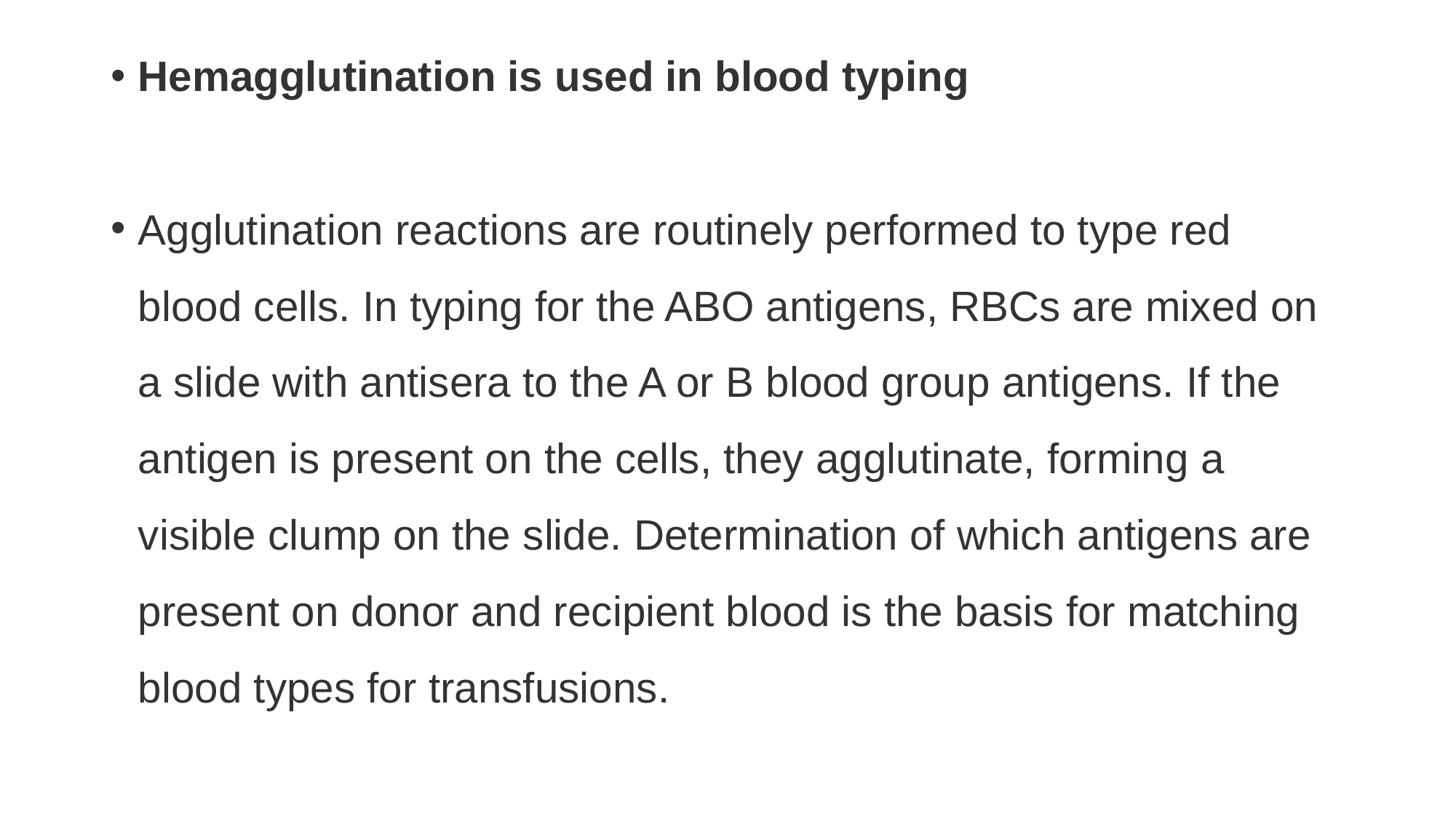

Hemagglutination is used in blood typing

Agglutination reactions are routinely performed to type red blood cells. In typing for the ABO antigens, RBCs are mixed on a slide with antisera to the A or B blood group antigens. If the antigen is present on the cells, they agglutinate, forming a visible clump on the slide. Determination of which antigens are present on donor and recipient blood is the basis for matching blood types for transfusions.